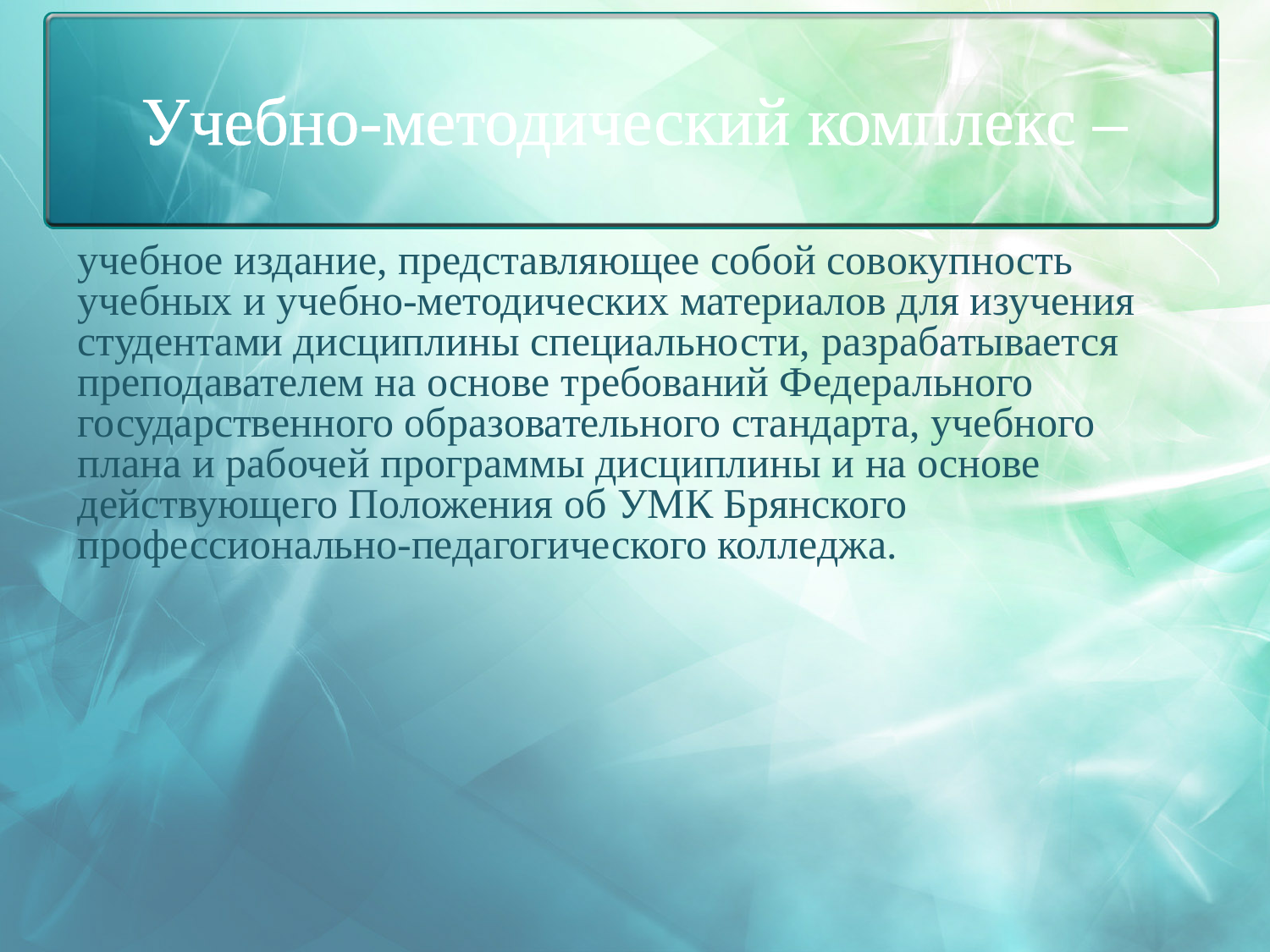

# Учебно-методический комплекс –
учебное издание, представляющее собой совокупность учебных и учебно-методических материалов для изучения студентами дисциплины специальности, разрабатывается преподавателем на основе требований Федерального государственного образовательного стандарта, учебного плана и рабочей программы дисциплины и на основе действующего Положения об УМК Брянского профессионально-педагогического колледжа.